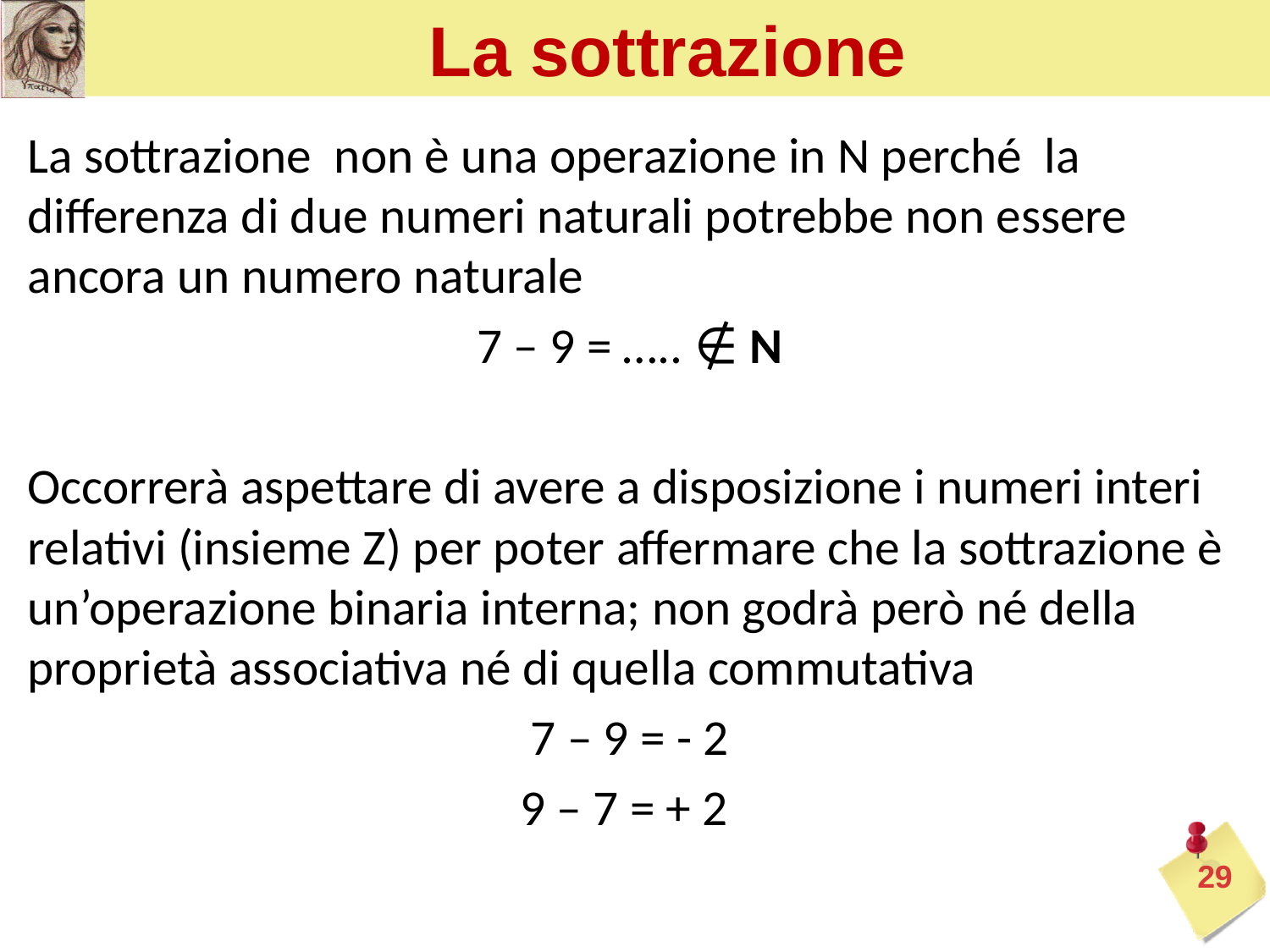

# La sottrazione
La sottrazione  non è una operazione in N perché  la differenza di due numeri naturali potrebbe non essere  ancora un numero naturale
7 – 9 = ….. ∉ N

Occorrerà aspettare di avere a disposizione i numeri interi relativi (insieme Z) per poter affermare che la sottrazione è un’operazione binaria interna; non godrà però né della proprietà associativa né di quella commutativa
7 – 9 = - 2
9 – 7 = + 2